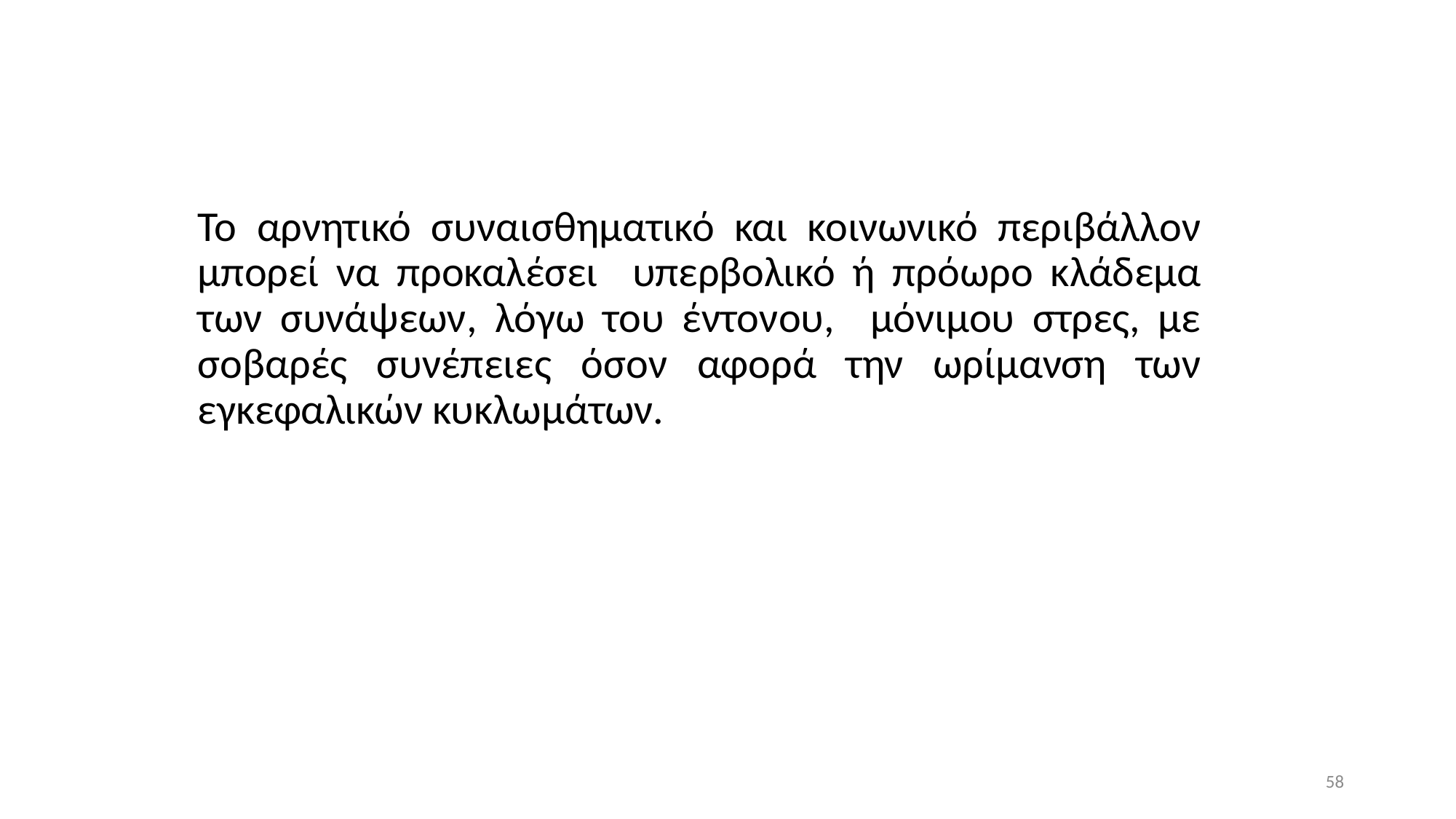

58
Το αρνητικό συναισθηματικό και κοινωνικό περιβάλλον μπορεί να προκαλέσει  υπερβολικό ή πρόωρο κλάδεμα των συνάψεων, λόγω του έντονου,  μόνιμου στρες, με σοβαρές συνέπειες όσον αφορά την ωρίμανση των εγκεφαλικών κυκλωμάτων.